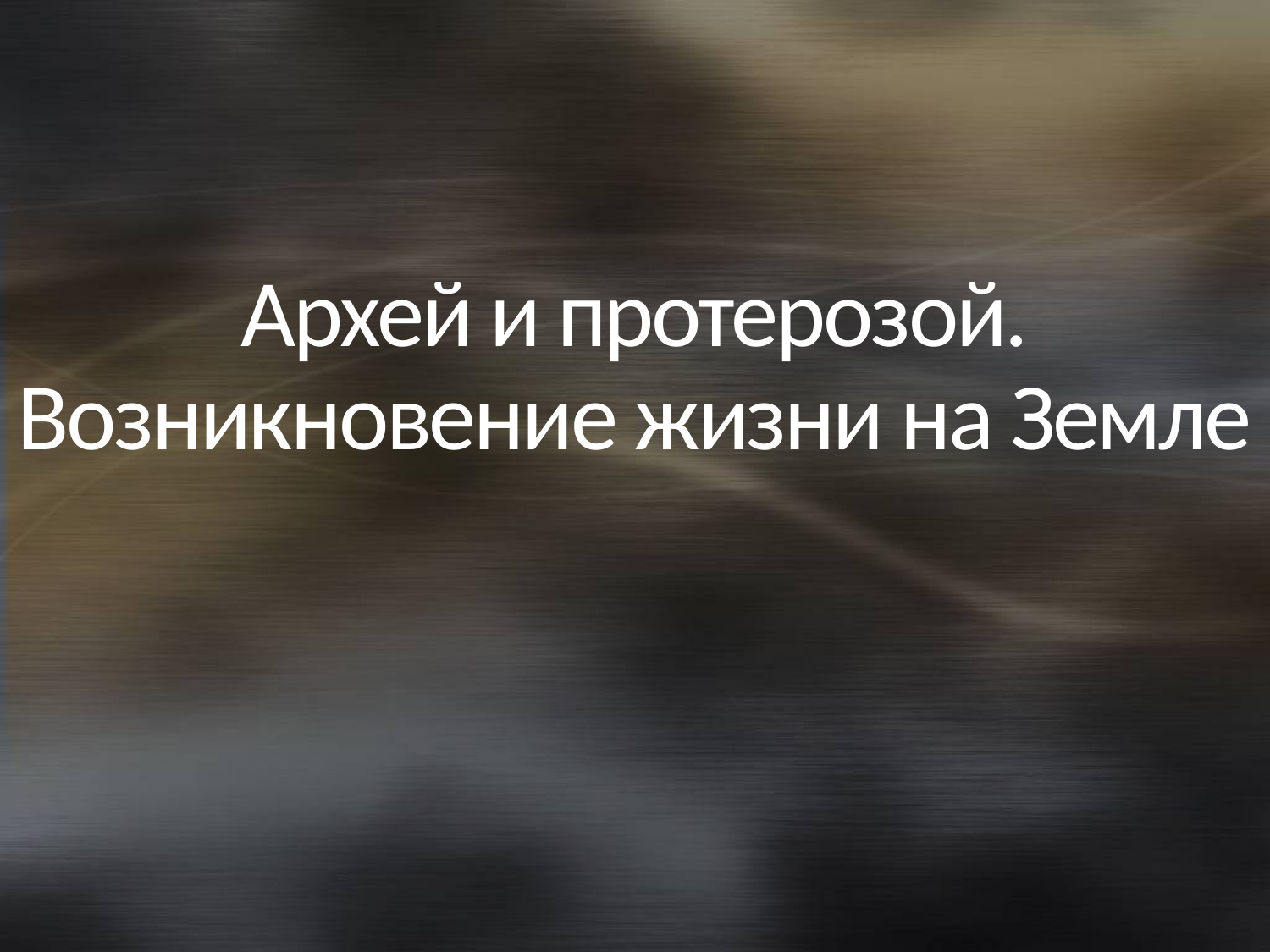

# Архей и протерозой. Возникновение жизни на Земле